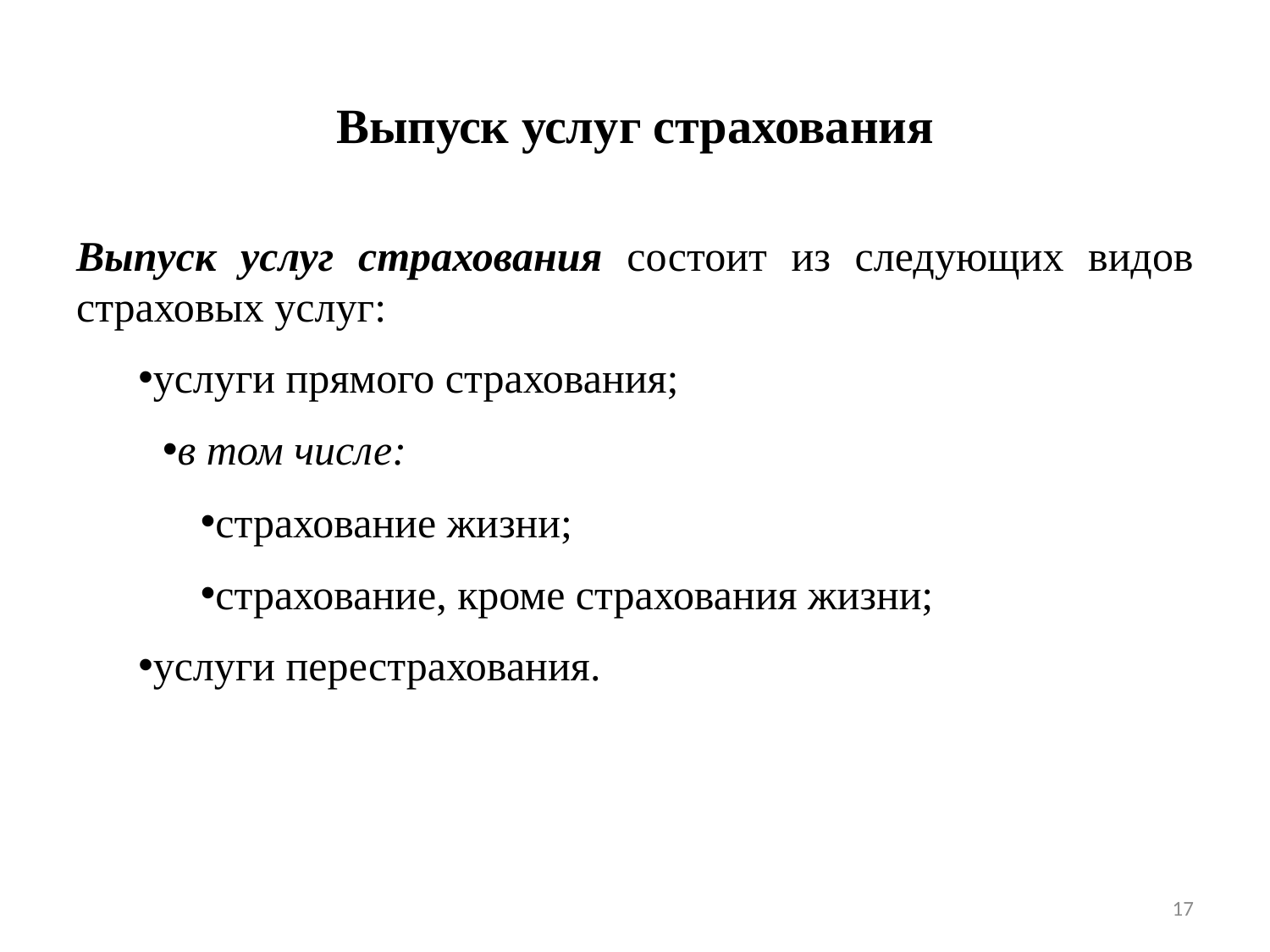

# Выпуск услуг страхования
Выпуск услуг страхования состоит из следующих видов страховых услуг:
услуги прямого страхования;
в том числе:
страхование жизни;
страхование, кроме страхования жизни;
услуги перестрахования.
17